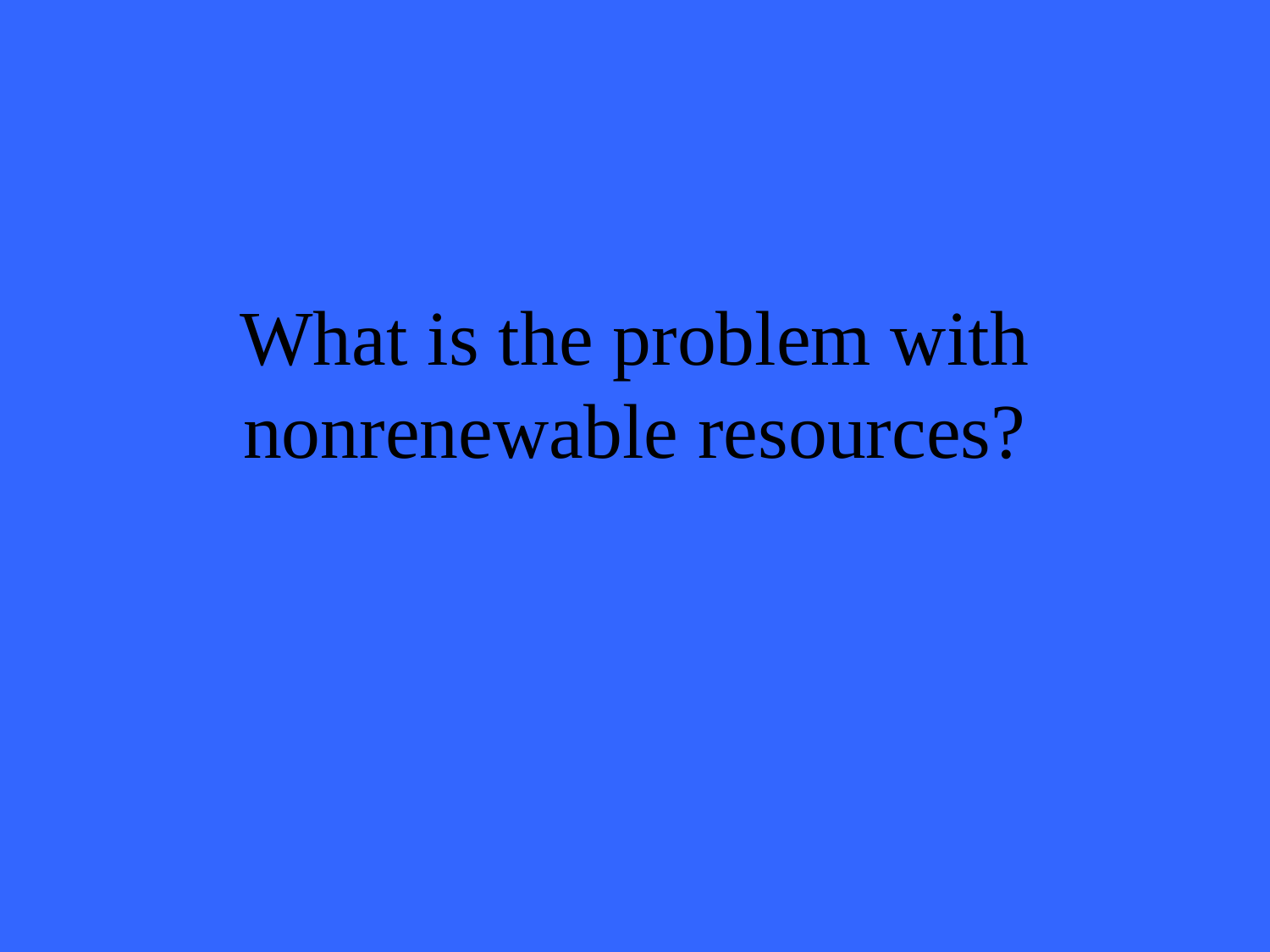

# What is the problem with nonrenewable resources?